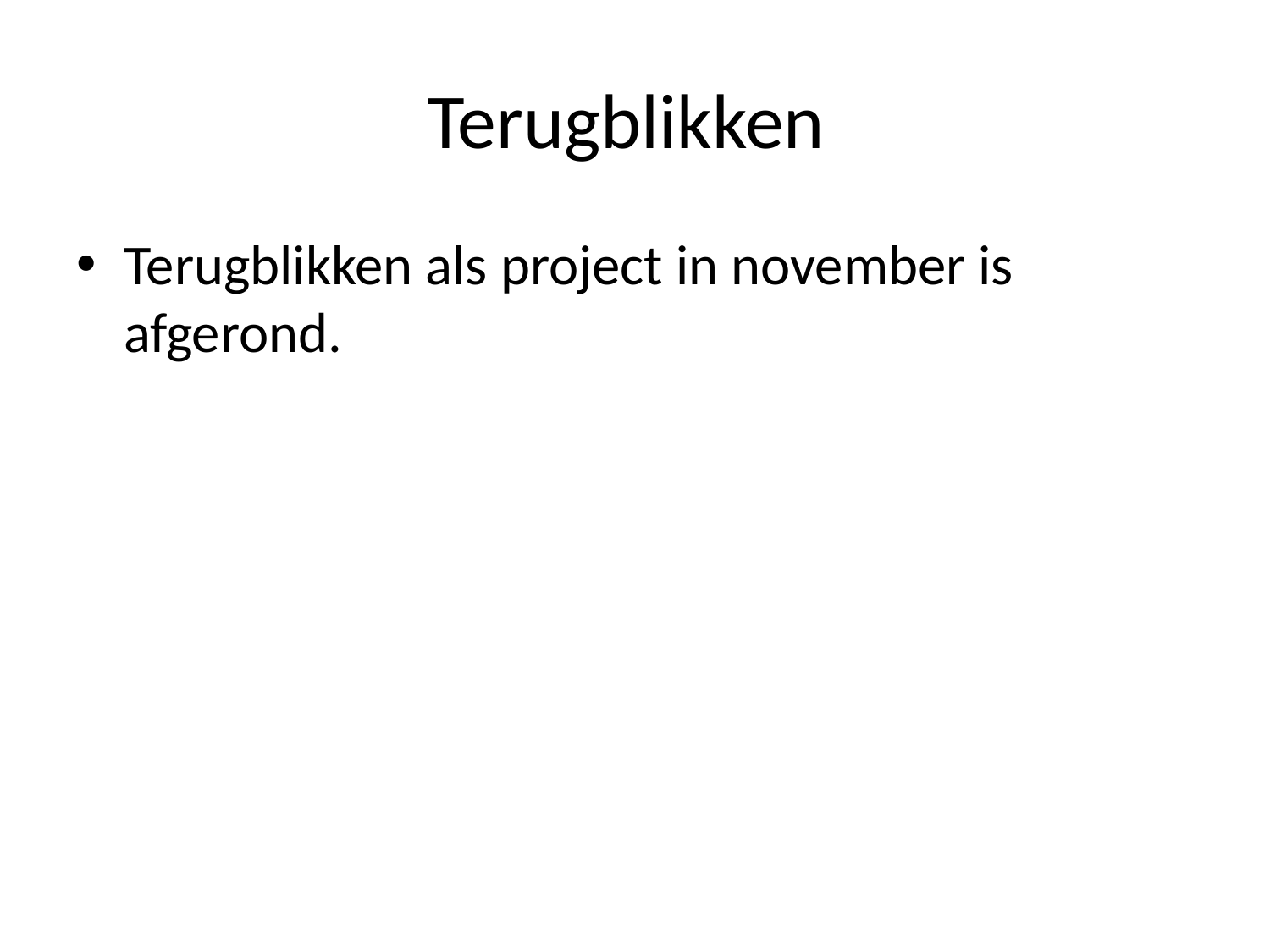

# Terugblikken
Terugblikken als project in november is afgerond.